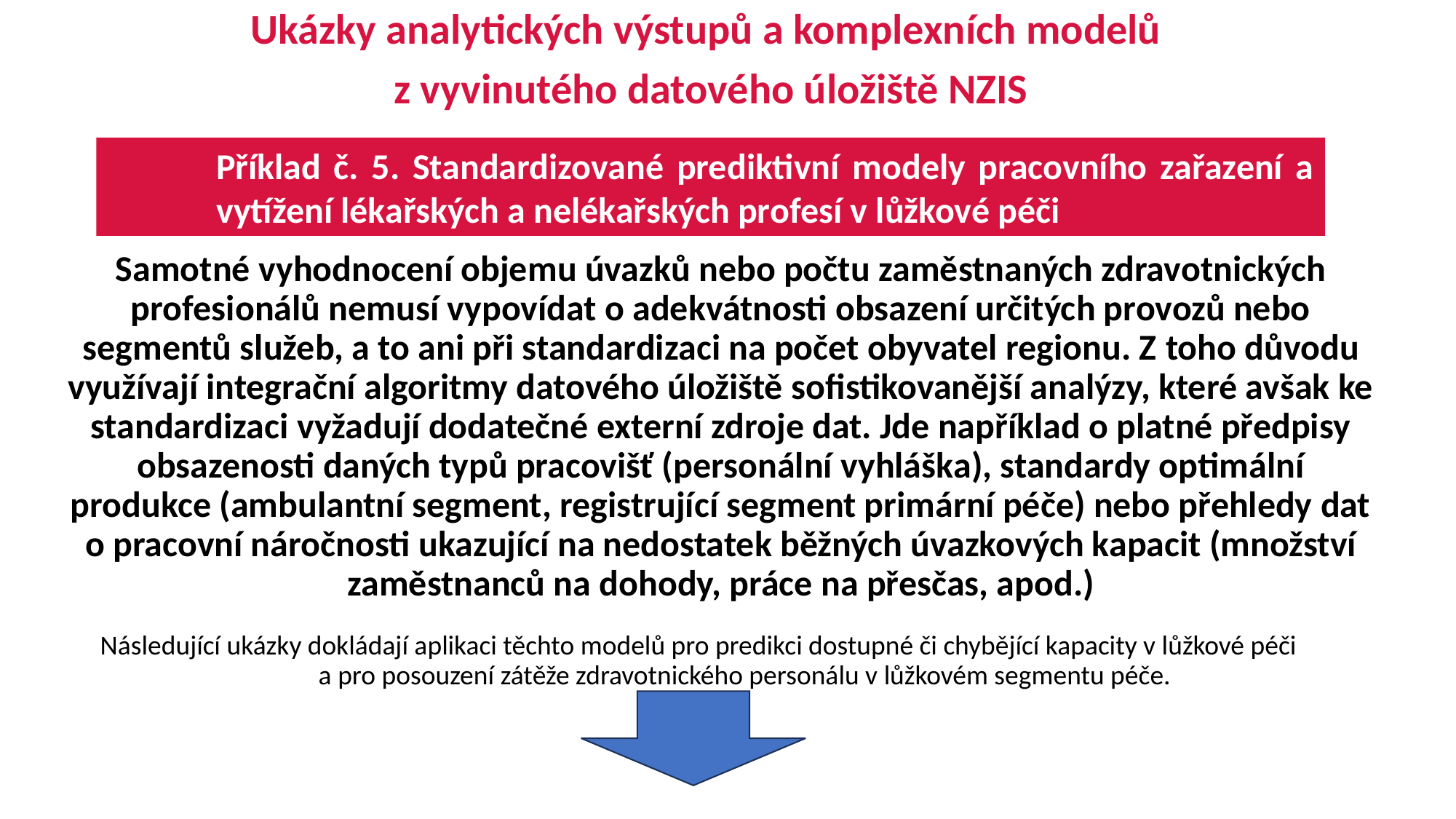

Ukázky analytických výstupů a komplexních modelů
z vyvinutého datového úložiště NZIS
Příklad č. 5. Standardizované prediktivní modely pracovního zařazení a vytížení lékařských a nelékařských profesí v lůžkové péči
Samotné vyhodnocení objemu úvazků nebo počtu zaměstnaných zdravotnických profesionálů nemusí vypovídat o adekvátnosti obsazení určitých provozů nebo segmentů služeb, a to ani při standardizaci na počet obyvatel regionu. Z toho důvodu využívají integrační algoritmy datového úložiště sofistikovanější analýzy, které avšak ke standardizaci vyžadují dodatečné externí zdroje dat. Jde například o platné předpisy obsazenosti daných typů pracovišť (personální vyhláška), standardy optimální produkce (ambulantní segment, registrující segment primární péče) nebo přehledy dat o pracovní náročnosti ukazující na nedostatek běžných úvazkových kapacit (množství zaměstnanců na dohody, práce na přesčas, apod.)
Následující ukázky dokládají aplikaci těchto modelů pro predikci dostupné či chybějící kapacity v lůžkové péči                 a pro posouzení zátěže zdravotnického personálu v lůžkovém segmentu péče.